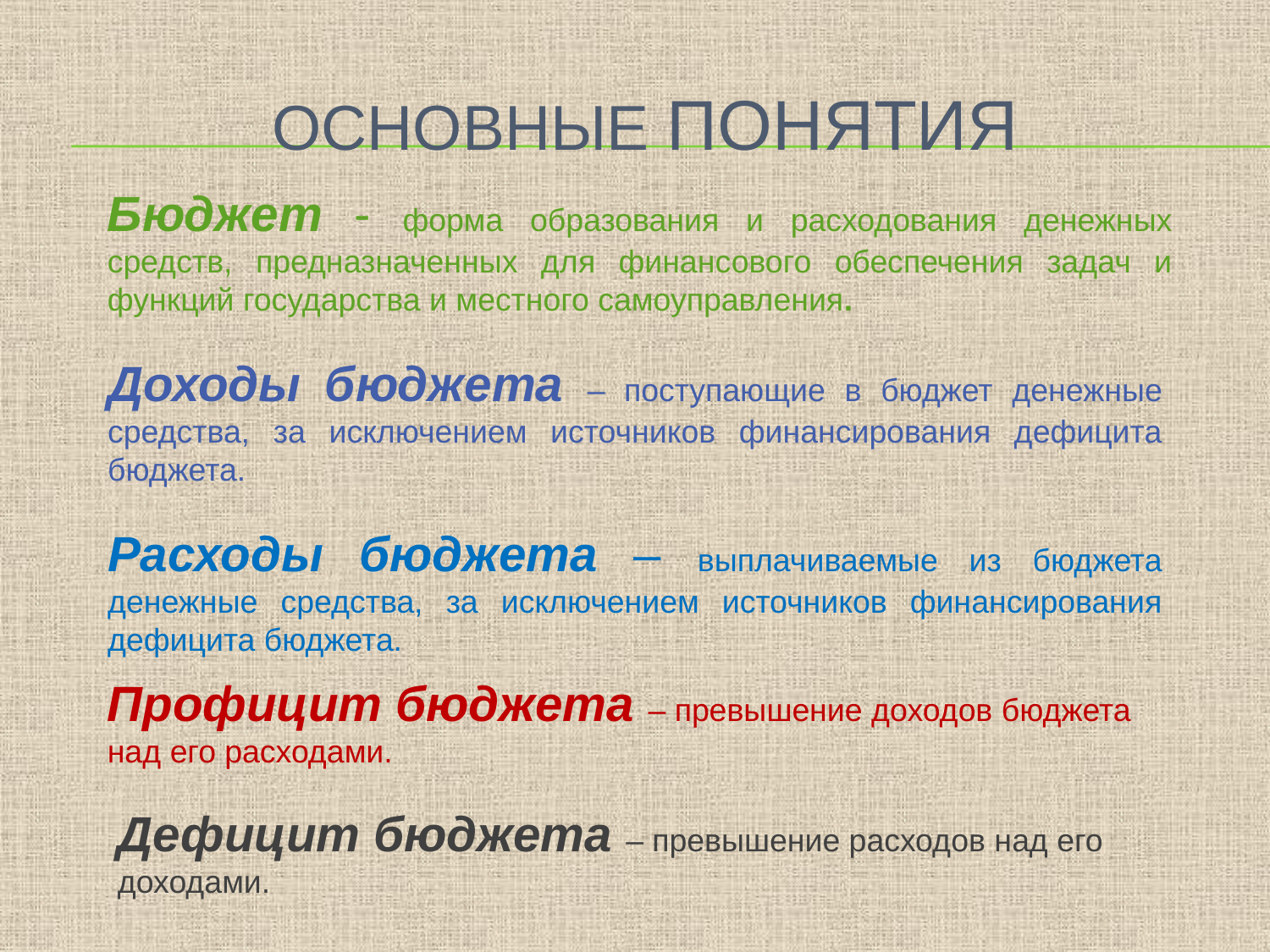

# Основные понятия
Бюджет - форма образования и расходования денежных средств, предназначенных для финансового обеспечения задач и функций государства и местного самоуправления.
Доходы бюджета – поступающие в бюджет денежные средства, за исключением источников финансирования дефицита бюджета.
Расходы бюджета – выплачиваемые из бюджета денежные средства, за исключением источников финансирования дефицита бюджета.
Профицит бюджета – превышение доходов бюджета над его расходами.
Дефицит бюджета – превышение расходов над его доходами.